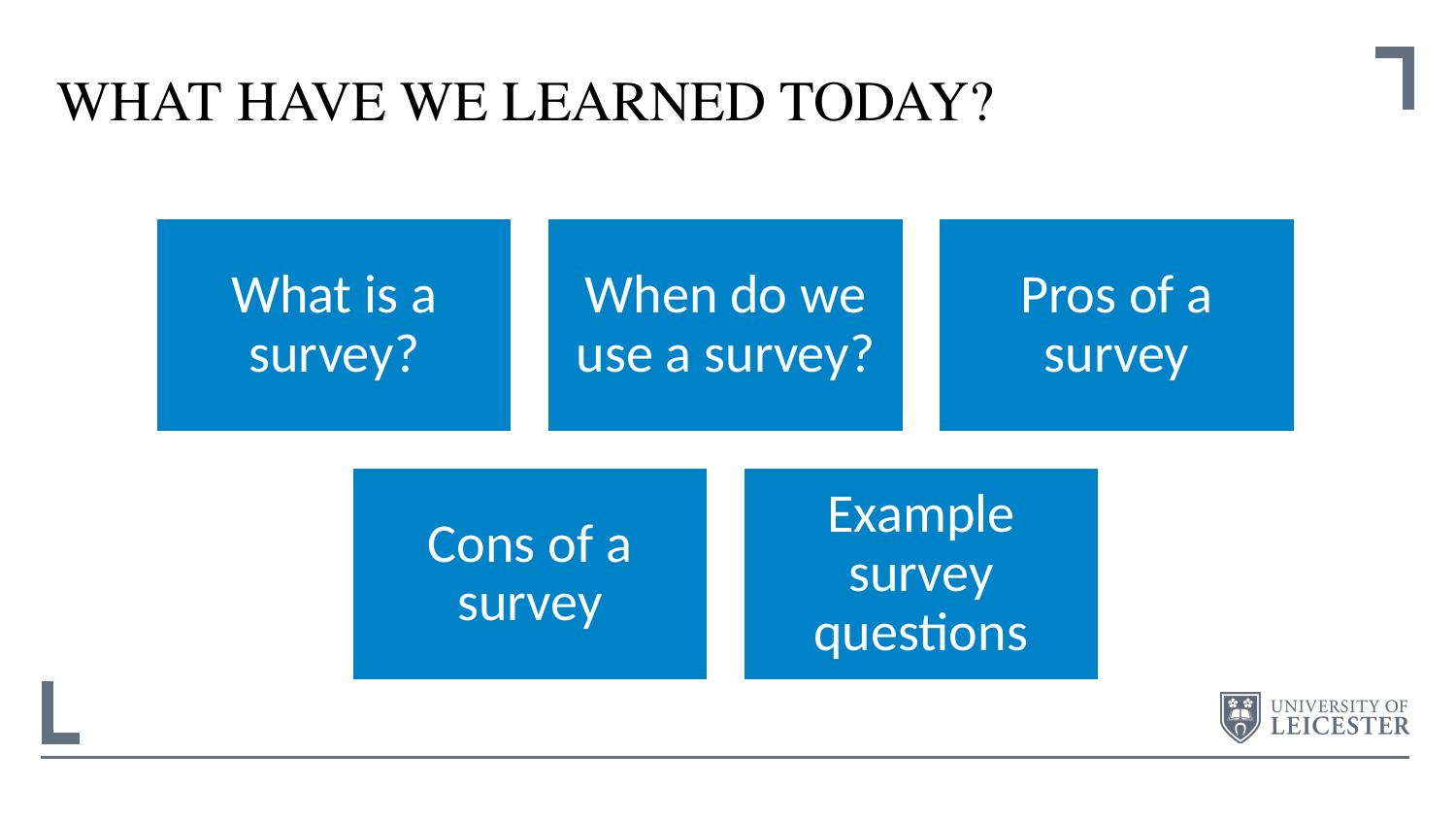

# What have we learned today?
What is a survey?
When do we use a survey?
Pros of a survey
Cons of a survey
Example survey questions